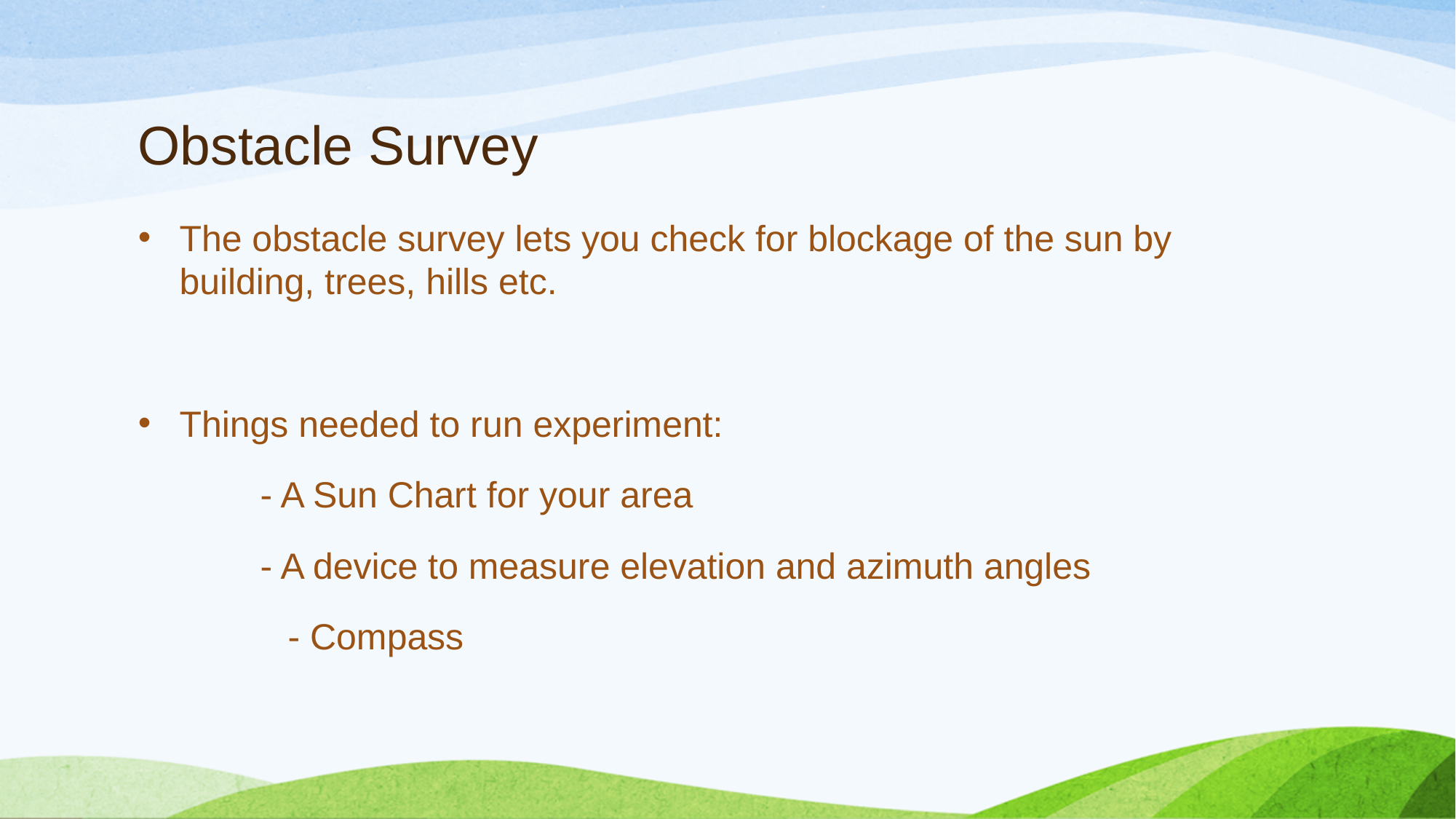

# Obstacle Survey
The obstacle survey lets you check for blockage of the sun by building, trees, hills etc.

Things needed to run experiment:
            - A Sun Chart for your area
            - A device to measure elevation and azimuth angles
	    - Compass